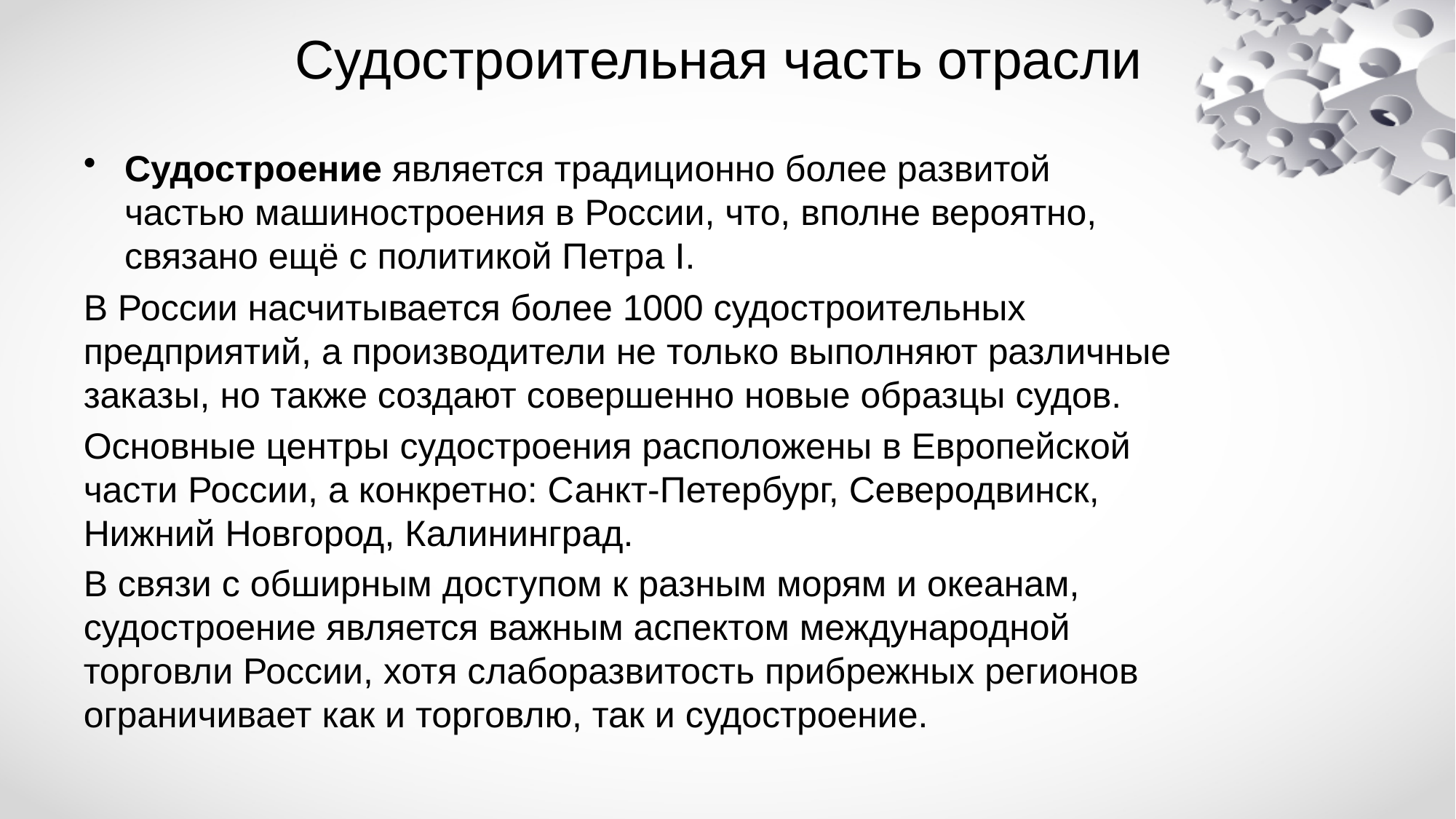

# Судостроительная часть отрасли
Судостроение является традиционно более развитой частью машиностроения в России, что, вполне вероятно, связано ещё с политикой Петра I.
В России насчитывается более 1000 судостроительных      предприятий, а производители не только выполняют различные заказы, но также создают совершенно новые образцы судов.
Основные центры судостроения расположены в Европейской части России, а конкретно: Санкт-Петербург, Северодвинск, Нижний Новгород, Калининград.
В связи с обширным доступом к разным морям и океанам, судостроение является важным аспектом международной торговли России, хотя слаборазвитость прибрежных регионов ограничивает как и торговлю, так и судостроение.